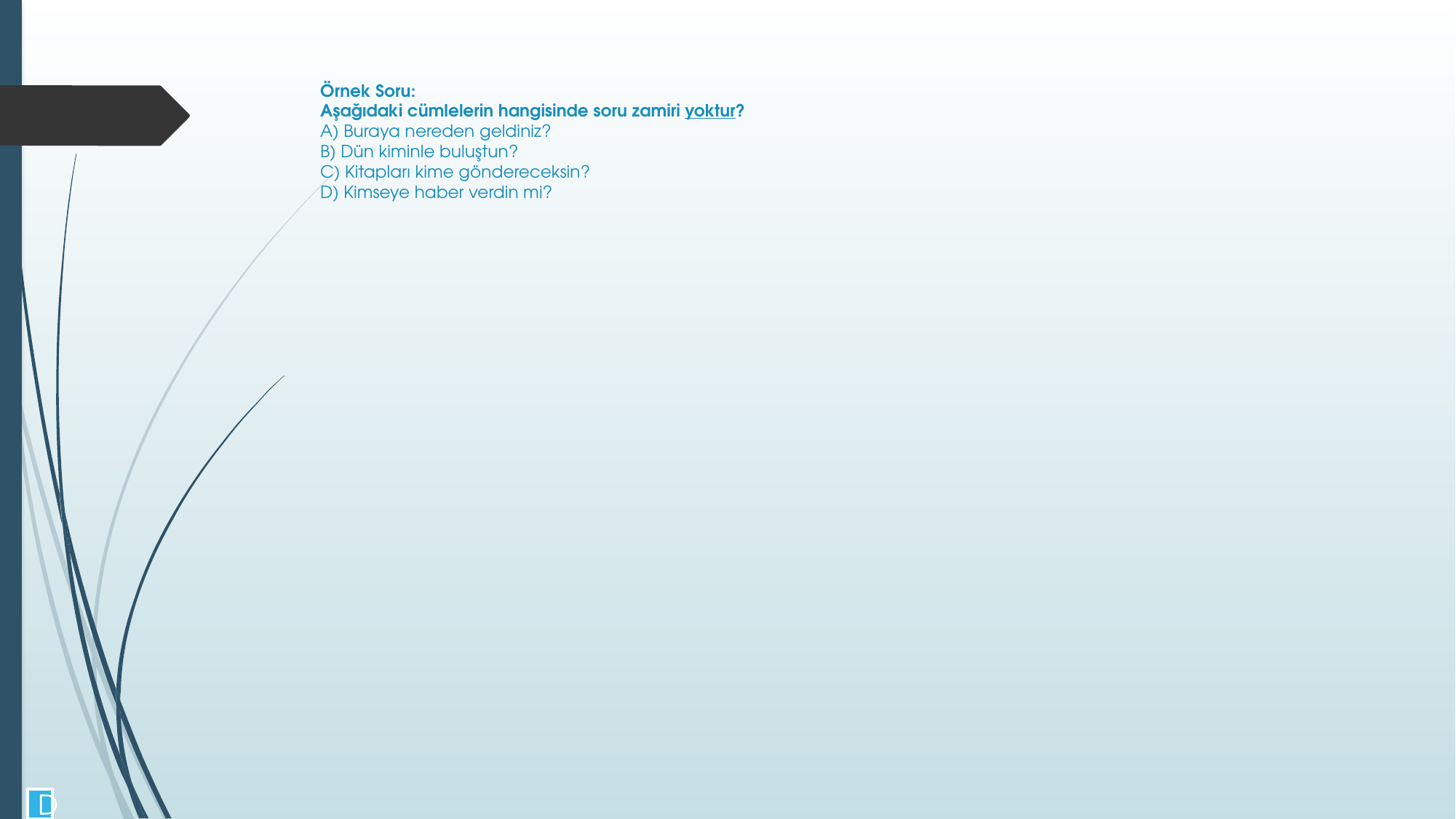

# Örnek Soru: Aşağıdaki cümlelerin hangisinde soru zamiri yoktur? A) Buraya nereden geldiniz? B) Dün kiminle buluştun? C) Kitapları kime göndereceksin? D) Kimseye haber verdin mi?
D